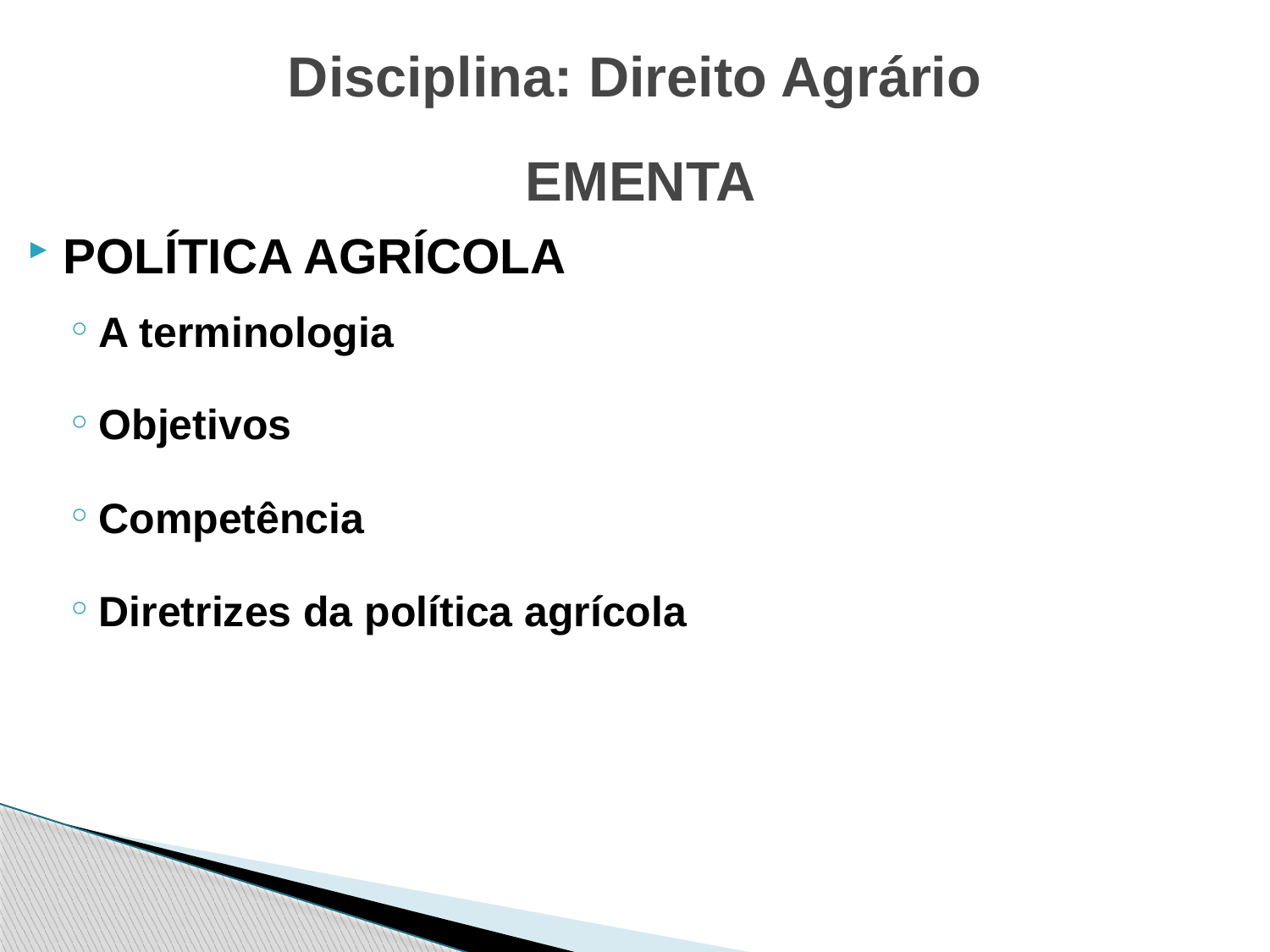

Disciplina: Direito Agrário
# EMENTA
POLÍTICA AGRÍCOLA
A terminologia
Objetivos
Competência
Diretrizes da política agrícola